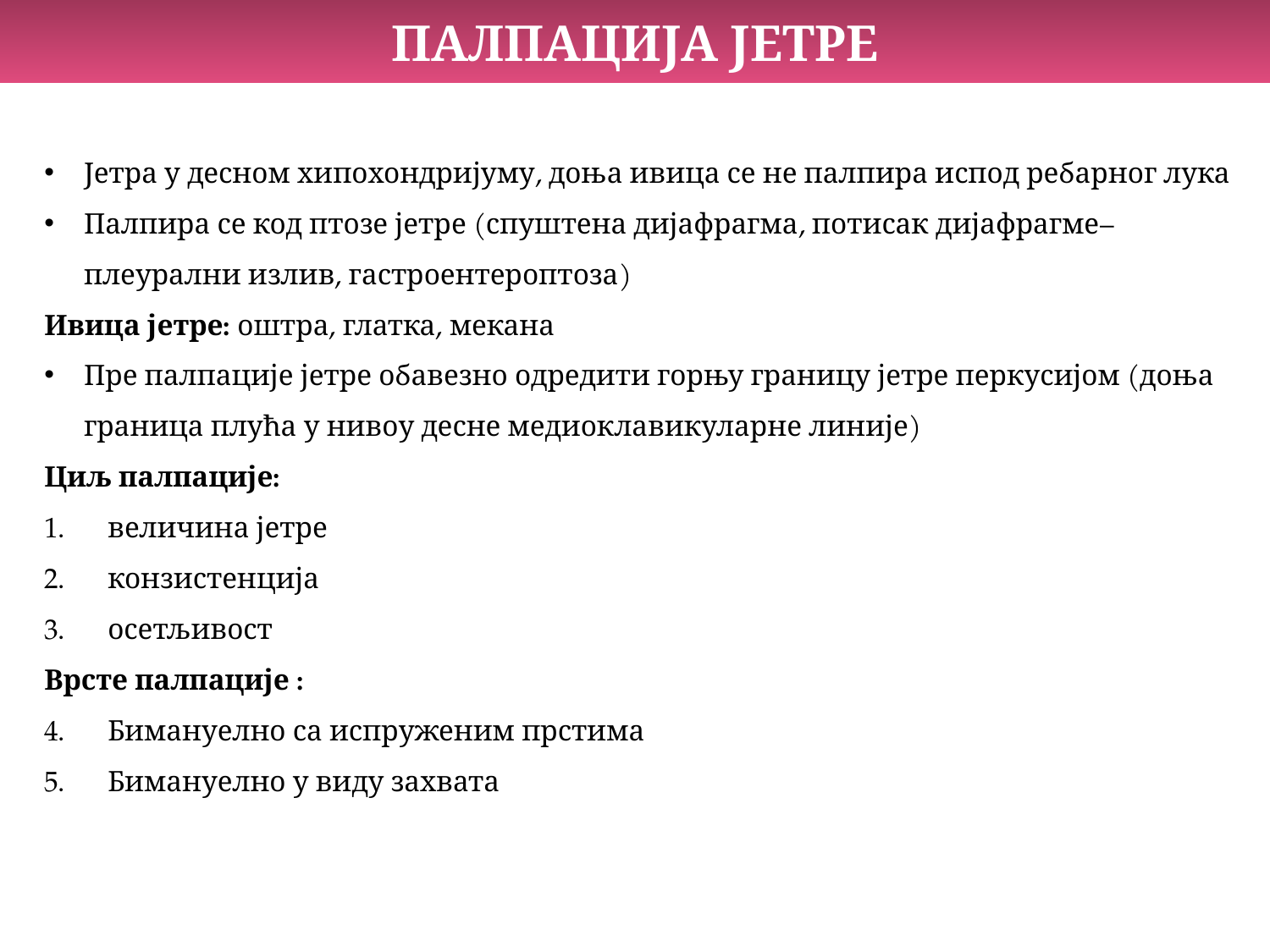

ПАЛПАЦИЈА ЈЕТРЕ
Јетра у десном хипохондријуму, доња ивица се не палпира испод ребарног лука
Палпира се код птозе јетре (спуштена дијафрагма, потисак дијафрагме–плеурални излив, гастроентероптоза)
Ивица јетре: оштра, глатка, мекана
Пре палпације јетре обавезно одредити горњу границу јетре перкусијом (доња граница плућа у нивоу десне медиоклавикуларне линије)
Циљ палпације:
величина јетре
конзистенција
осетљивост
Врсте палпације :
Бимануелно са испруженим прстима
Бимануелно у виду захвата